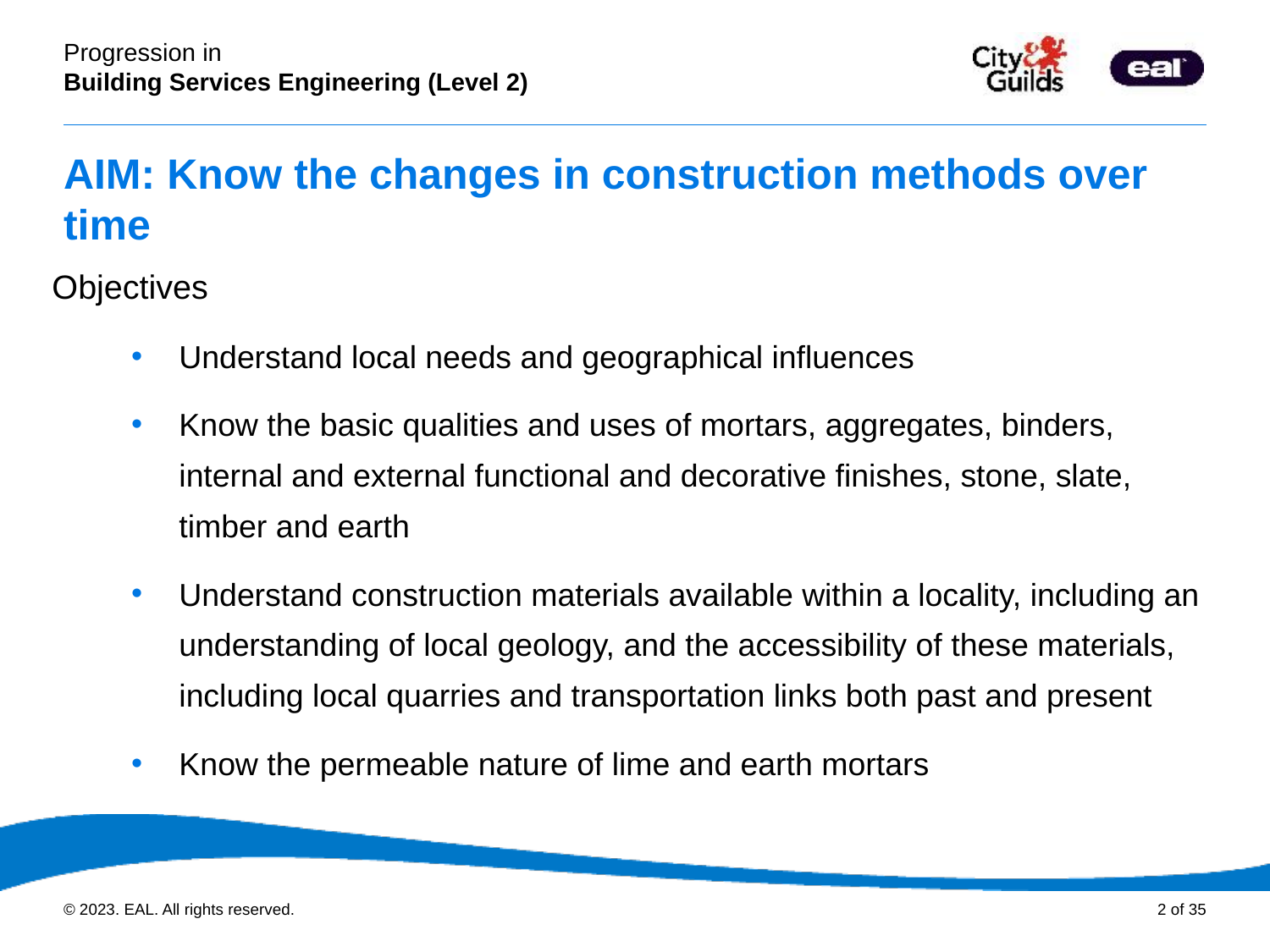

# AIM: Know the changes in construction methods over time
Objectives
Understand local needs and geographical influences
Know the basic qualities and uses of mortars, aggregates, binders, internal and external functional and decorative finishes, stone, slate, timber and earth
Understand construction materials available within a locality, including an understanding of local geology, and the accessibility of these materials, including local quarries and transportation links both past and present
Know the permeable nature of lime and earth mortars